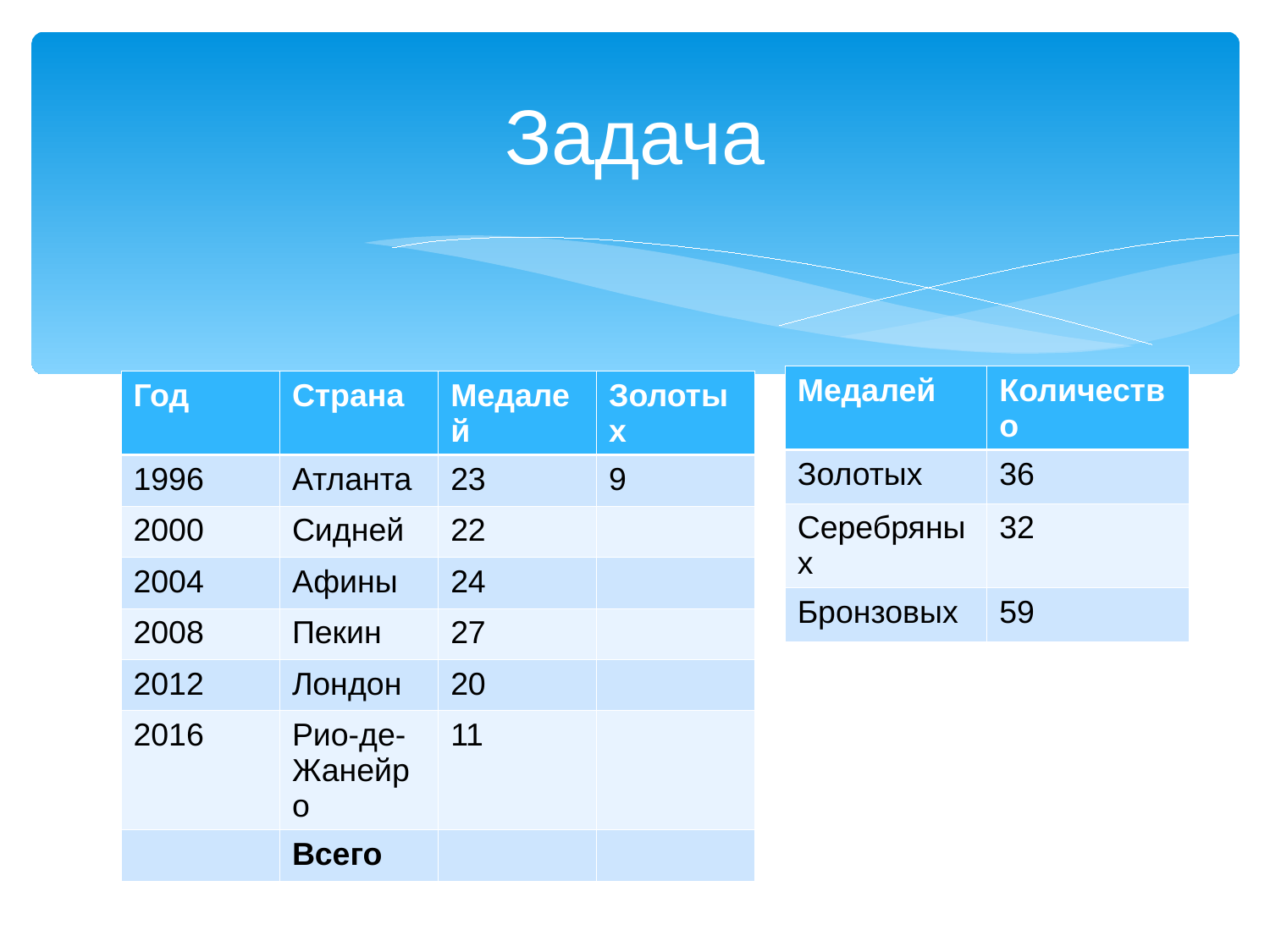

Задача
| Медалей | Количество |
| --- | --- |
| Золотых | 36 |
| Серебряных | 32 |
| Бронзовых | 59 |
| Год | Страна | Медалей | Золотых |
| --- | --- | --- | --- |
| 1996 | Атланта | 23 | 9 |
| 2000 | Сидней | 22 |  |
| 2004 | Афины | 24 |  |
| 2008 | Пекин | 27 |  |
| 2012 | Лондон | 20 |  |
| 2016 | Рио-де-Жанейро | 11 |  |
|  | Всего |  |  |